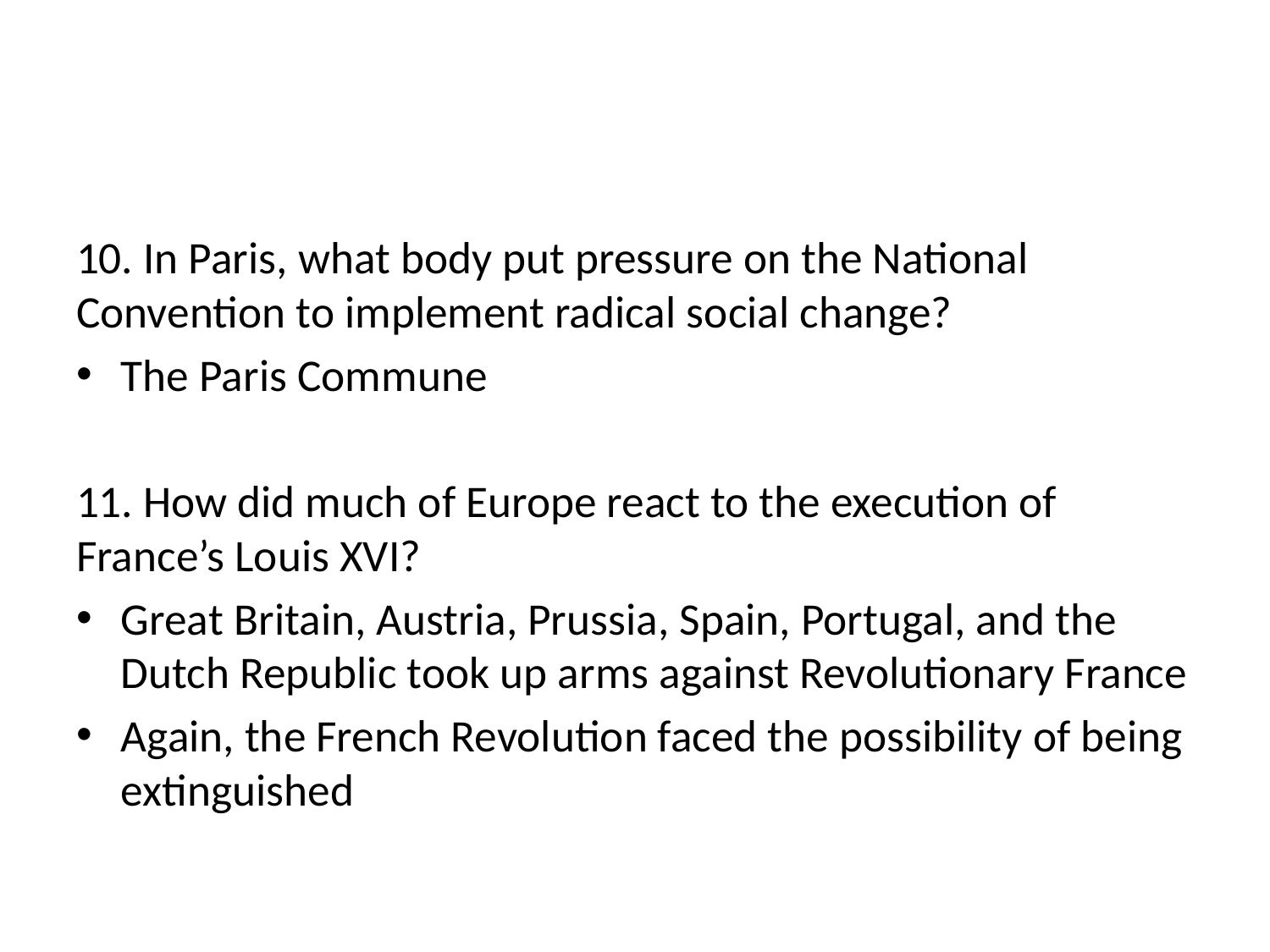

#
10. In Paris, what body put pressure on the National Convention to implement radical social change?
The Paris Commune

11. How did much of Europe react to the execution of France’s Louis XVI?
Great Britain, Austria, Prussia, Spain, Portugal, and the Dutch Republic took up arms against Revolutionary France
Again, the French Revolution faced the possibility of being extinguished